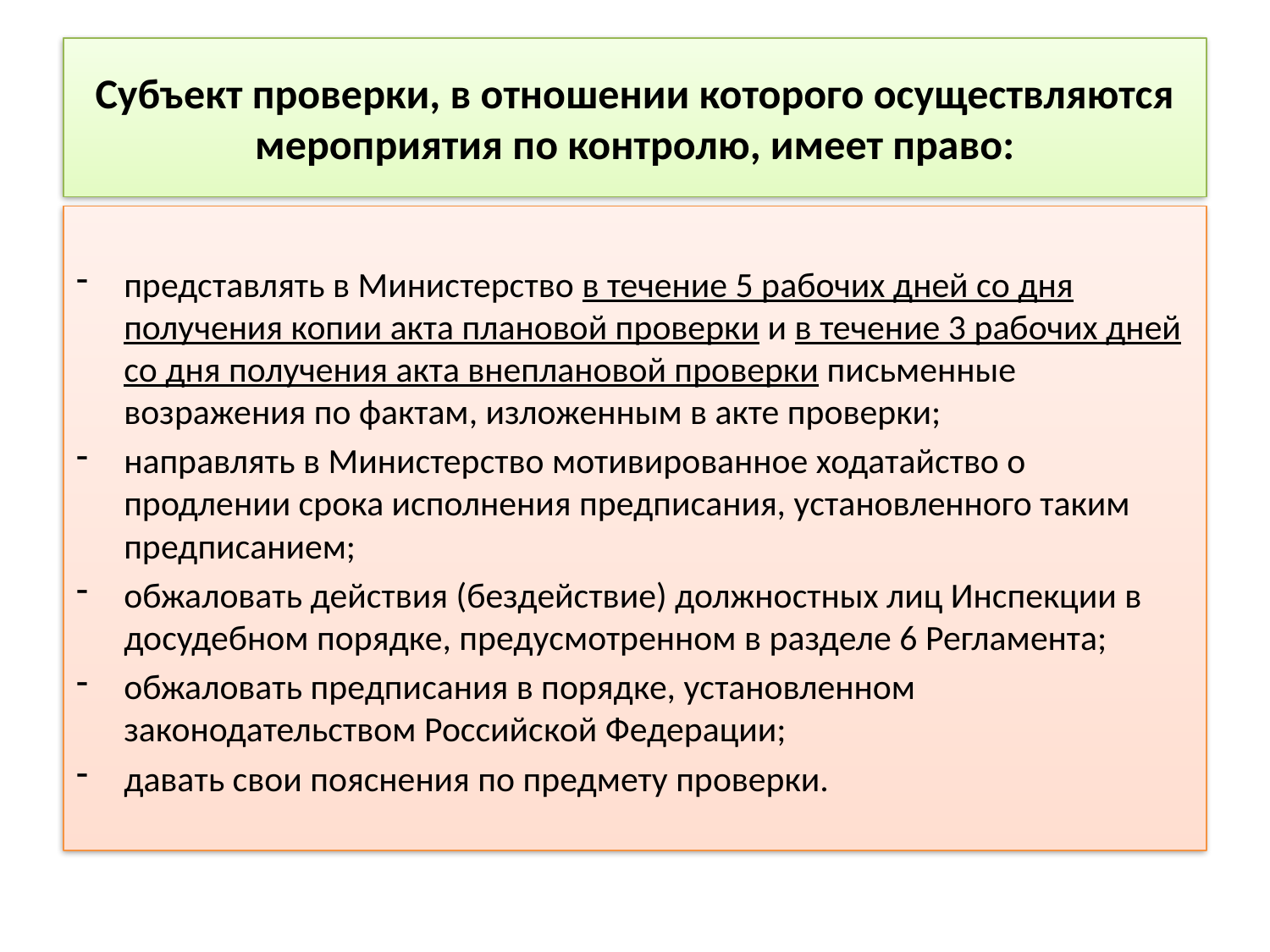

# Субъект проверки, в отношении которого осуществляются мероприятия по контролю, имеет право:

представлять в Министерство в течение 5 рабочих дней со дня получения копии акта плановой проверки и в течение 3 рабочих дней со дня получения акта внеплановой проверки письменные возражения по фактам, изложенным в акте проверки;
направлять в Министерство мотивированное ходатайство о продлении срока исполнения предписания, установленного таким предписанием;
обжаловать действия (бездействие) должностных лиц Инспекции в досудебном порядке, предусмотренном в разделе 6 Регламента;
обжаловать предписания в порядке, установленном законодательством Российской Федерации;
давать свои пояснения по предмету проверки.